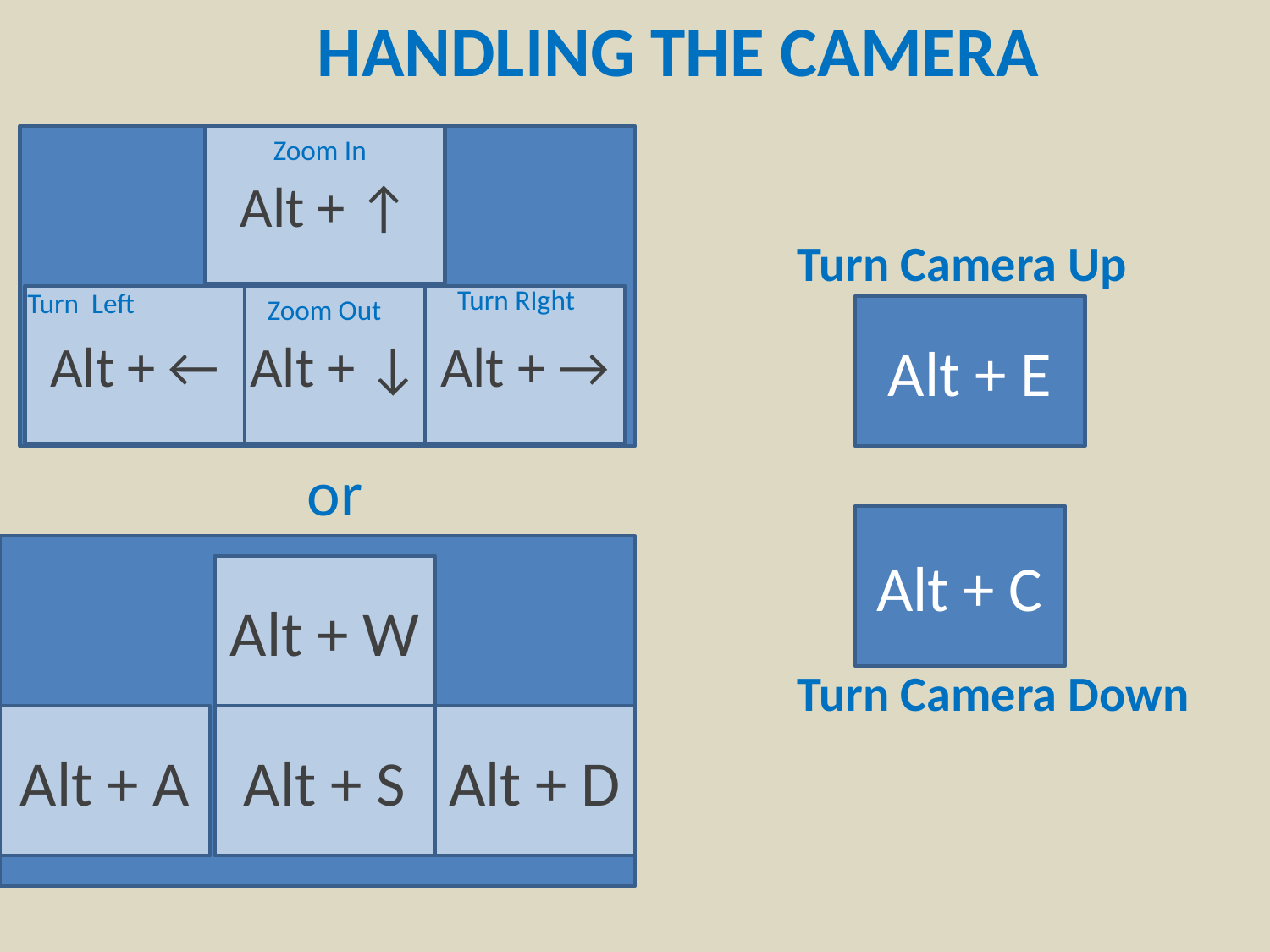

HANDLING THE CAMERA

Alt + ↑
Zoom In
Turn Camera Up
Turn RIght
Turn  Left
Alt + ←
Alt + ↓
Zoom Out
Alt + →
Alt + E
or
Alt + C

Alt + W
Turn Camera Down
Alt + A
Alt + S
Alt + D